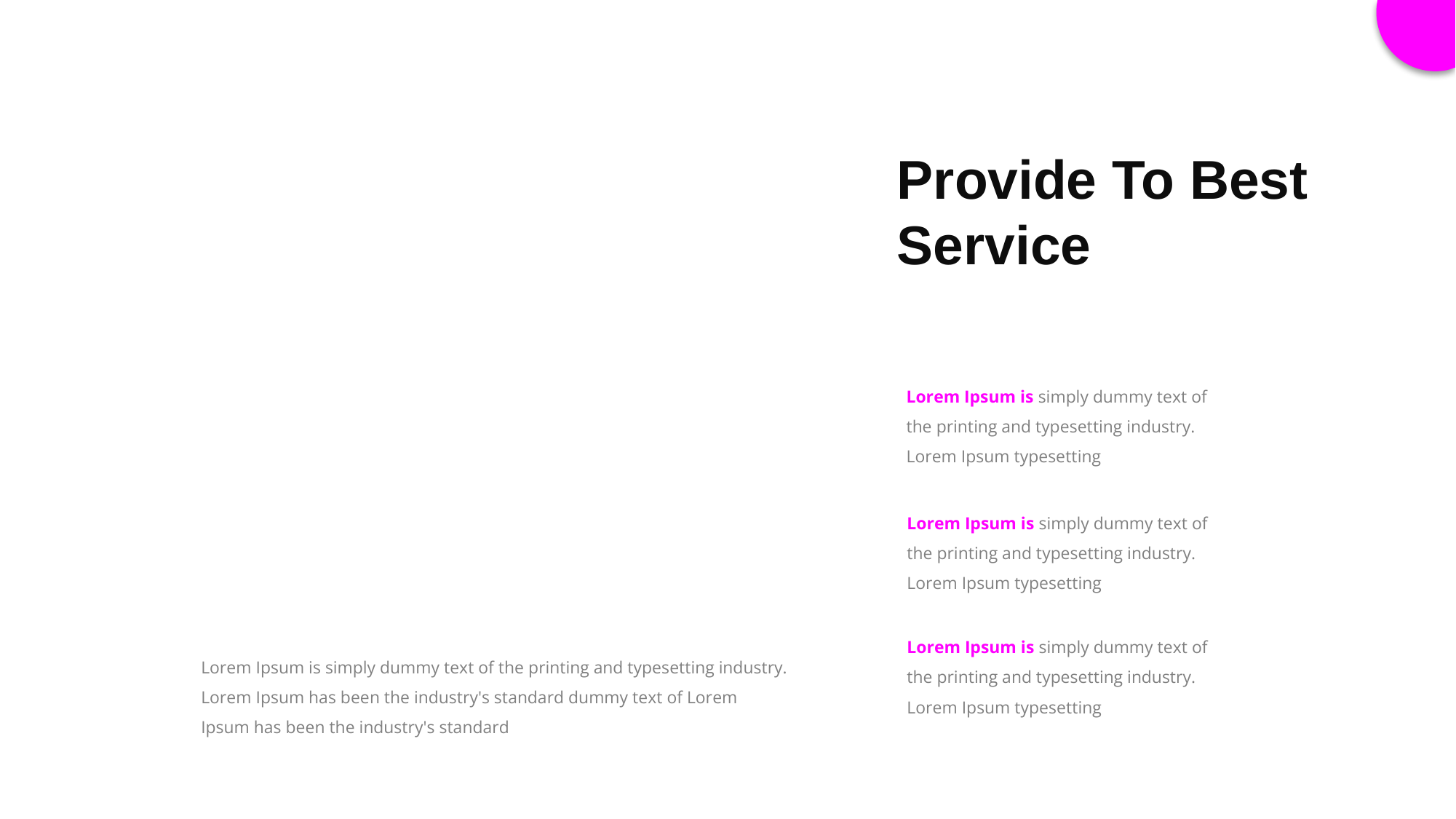

Provide To Best Service
Lorem Ipsum is simply dummy text of the printing and typesetting industry. Lorem Ipsum typesetting
Lorem Ipsum is simply dummy text of the printing and typesetting industry. Lorem Ipsum typesetting
Lorem Ipsum is simply dummy text of the printing and typesetting industry. Lorem Ipsum typesetting
Lorem Ipsum is simply dummy text of the printing and typesetting industry. Lorem Ipsum has been the industry's standard dummy text of Lorem Ipsum has been the industry's standard